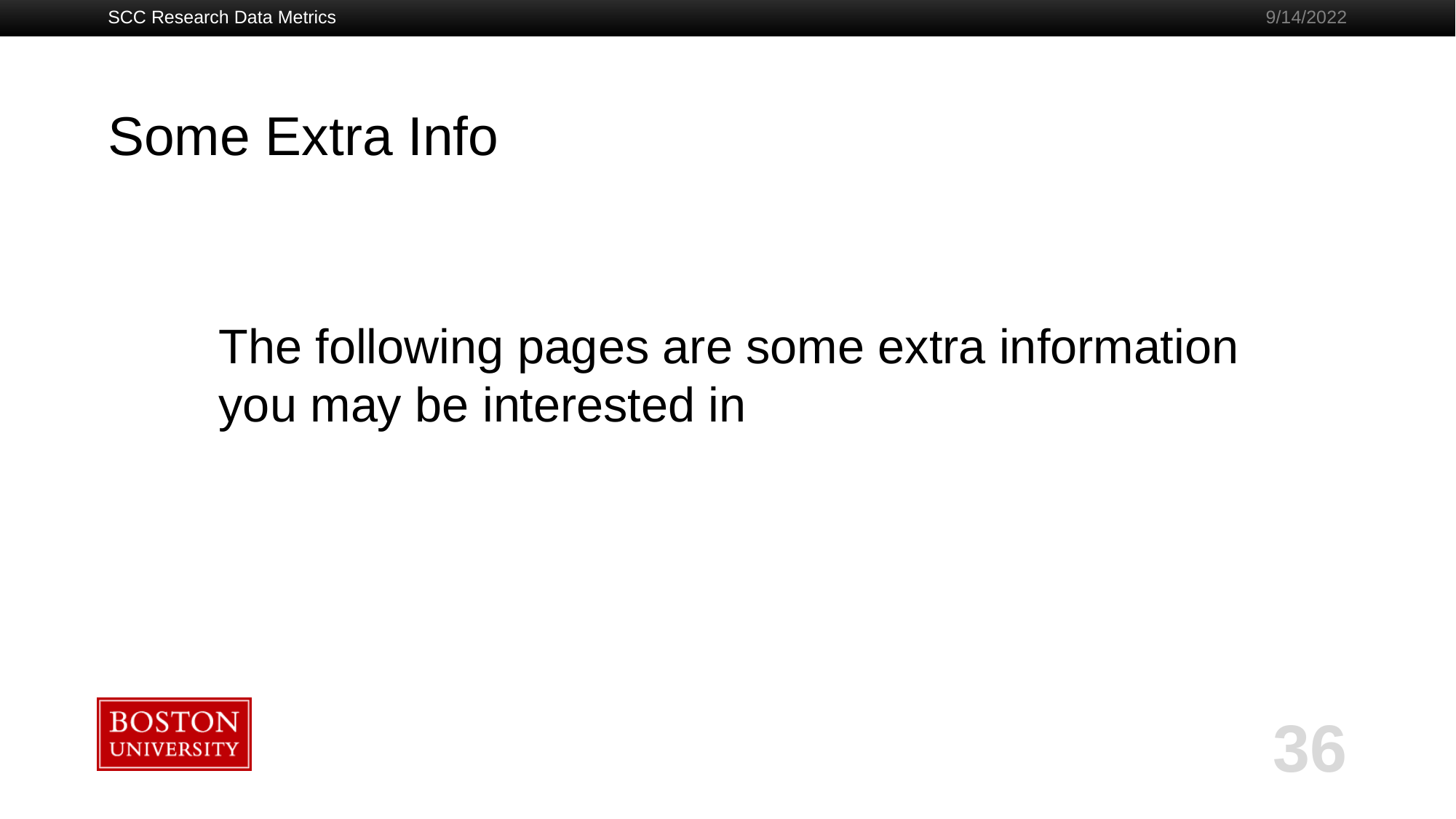

SCC Research Data Metrics
9/14/2022
# Some Extra Info
The following pages are some extra information you may be interested in
36